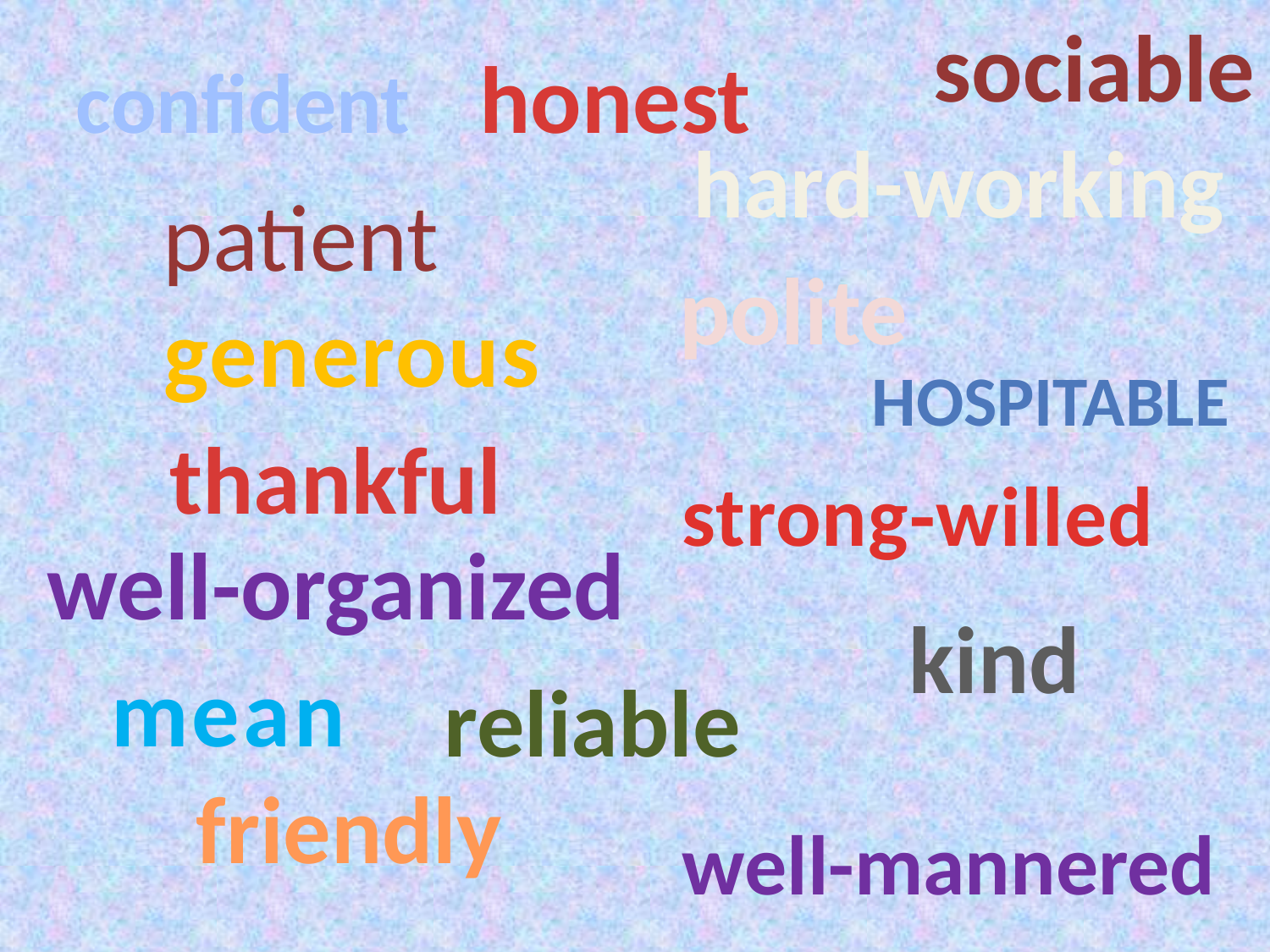

sociable
honest
confident
hard-working
patient
polite
generous
Hospitable
thankful
strong-willed
well-organized
kind
mean
reliable
friendly
well-mannered